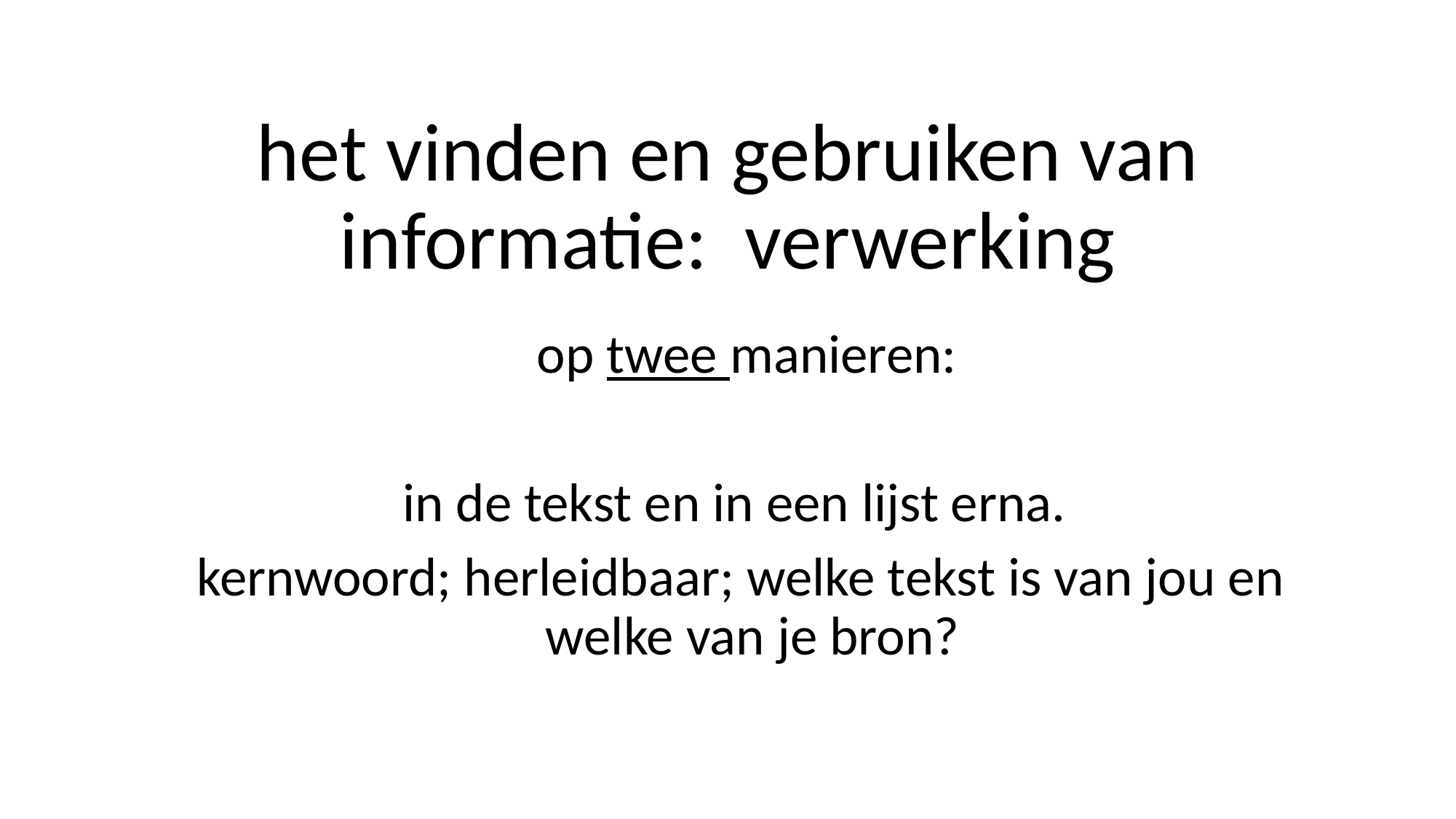

# het vinden en gebruiken van informatie:  verwerking
 op twee manieren:

in de tekst en in een lijst erna.
kernwoord; herleidbaar; welke tekst is van jou en welke van je bron?